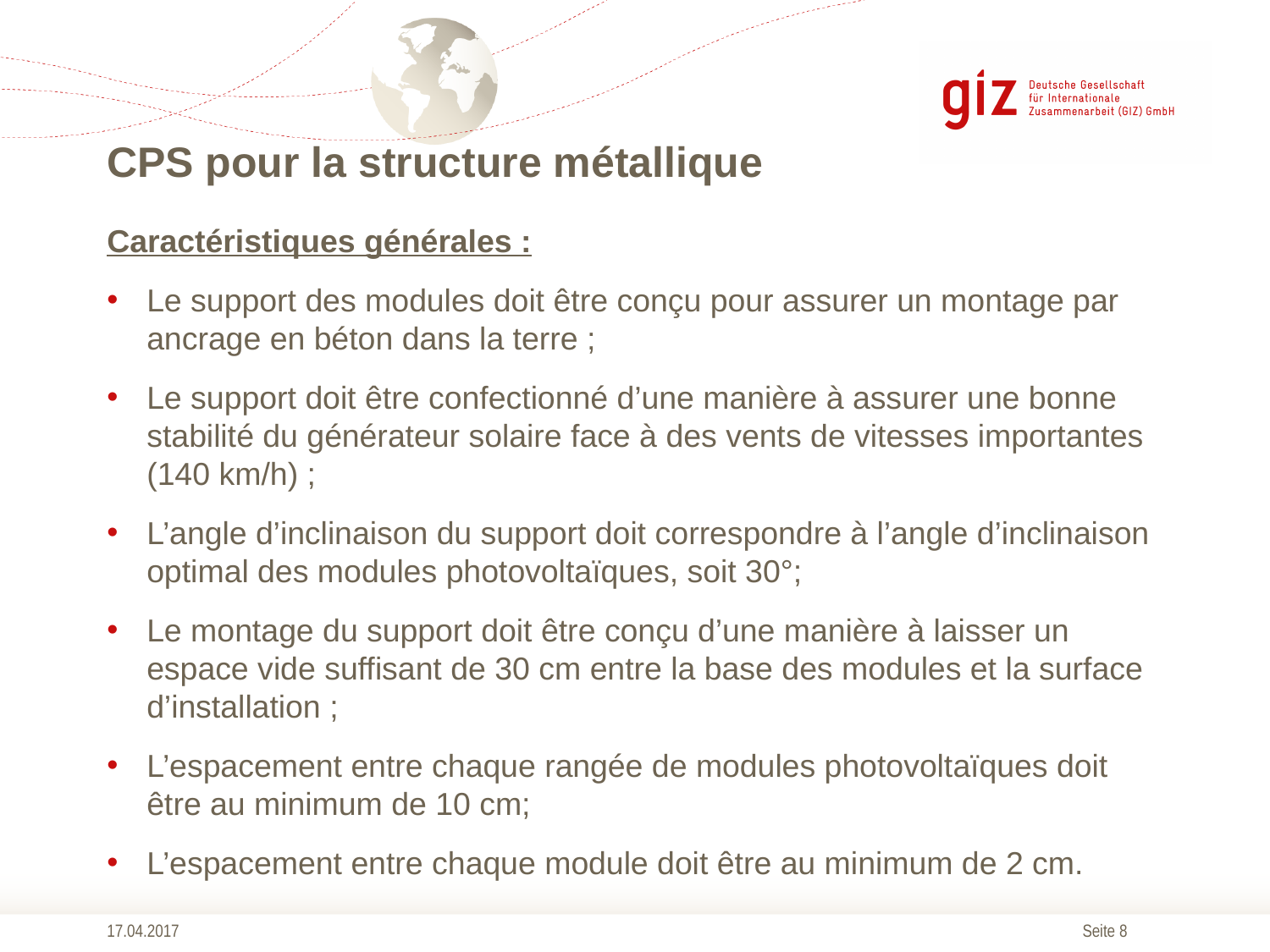

# CPS pour la structure métallique
Caractéristiques générales :
Le support des modules doit être conçu pour assurer un montage par ancrage en béton dans la terre ;
Le support doit être confectionné d’une manière à assurer une bonne stabilité du générateur solaire face à des vents de vitesses importantes (140 km/h) ;
L’angle d’inclinaison du support doit correspondre à l’angle d’inclinaison optimal des modules photovoltaïques, soit 30°;
Le montage du support doit être conçu d’une manière à laisser un espace vide suffisant de 30 cm entre la base des modules et la surface d’installation ;
L’espacement entre chaque rangée de modules photovoltaïques doit être au minimum de 10 cm;
L’espacement entre chaque module doit être au minimum de 2 cm.

17.04.2017